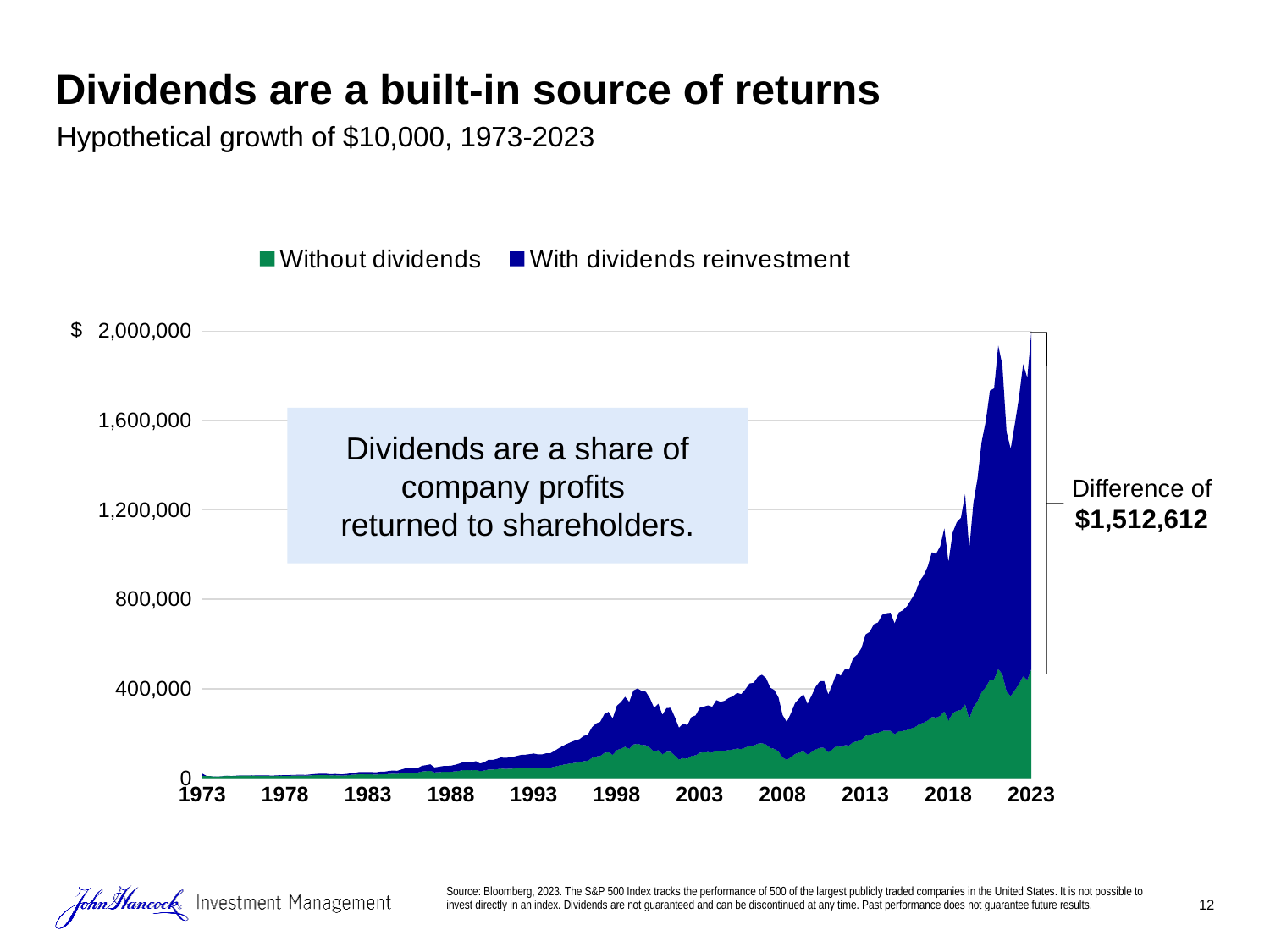

# Dividends are a built-in source of returns
Hypothetical growth of $10,000, 1973-2023

### Chart

| Category | Without dividends  | With dividends reinvestment |
|---|---|---|
| 27029 | 10000.0 | 10000.0 |
| 27119 | 9634.034093655624 | 85.08390634437637 |
| 27210 | 8815.991211670858 | 169.90097582034286 |
| 27302 | 6513.5821368836405 | 221.65766527835785 |
| 27394 | 7028.189734553521 | 340.9297528251718 |
| 27484 | 8545.359776163876 | 511.26228190633265 |
| 27575 | 9758.07077311957 | 684.8574800015012 |
| 27667 | 8597.64023553509 | 704.343802705589 |
| 27759 | 9245.51293591308 | 860.5652991404477 |
| 27850 | 10535.10820208487 | 1082.5674834281435 |
| 27941 | 10689.900794851828 | 1211.5191927663109 |
| 28033 | 10788.312257694444 | 1337.942215477784 |
| 28125 | 11015.8886706905 | 1496.3687348717485 |
| 28215 | 10089.184186749908 | 1492.74684148509 |
| 28306 | 10300.357673395287 | 1661.6749582898428 |
| 28398 | 9895.437403579099 | 1733.2588343849675 |
| 28490 | 9748.8462308328 | 1864.1896419076002 |
| 28580 | 9145.053639401394 | 1892.8257282769664 |
| 28671 | 9792.925731667763 | 2185.294862677727 |
| 28763 | 10511.531745761793 | 2503.6398119700098 |
| 28855 | 9852.382355299746 | 2517.9967791875315 |
| 28945 | 10414.14449964964 | 2830.1796540067207 |
| 29036 | 10549.459207004698 | 3052.080262264757 |
| 29128 | 11206.55749773738 | 3431.1894130733763 |
| 29220 | 11065.091060600866 | 3587.384351151548 |
| 29311 | 10465.399235060515 | 3591.1497449631406 |
| 29402 | 11710.914099372278 | 4233.3352297903875 |
| 29494 | 12861.093393681014 | 4866.834324660278 |
| 29586 | 13916.96066800133 | 5489.651117881278 |
| 29676 | 13941.562798669249 | 5725.214024814901 |
| 29767 | 13450.532872994367 | 5765.064490026869 |
| 29859 | 11909.785581147338 | 5352.179292013156 |
| 29951 | 12562.784348389945 | 5896.731064042546 |
| 30041 | 11477.186687354771 | 5638.723360559159 |
| 30132 | 11236.284734330242 | 5789.429602404194 |
| 30224 | 12344.433526925834 | 6629.117873931307 |
| 30316 | 14417.216472230493 | 8011.657705470383 |
| 30406 | 15680.157817415402 | 8986.18047627939 |
| 30497 | 17233.2075447089 | 10164.875915702174 |
| 30589 | 17024.084924748287 | 10333.254845748812 |
| 30681 | 16907.223421842147 | 10558.839888370861 |
| 30772 | 16317.782511224621 | 10490.47956913411 |
| 30863 | 15702.71277344111 | 10418.416018231115 |
| 30955 | 17027.1618163499 | 11614.337225947434 |
| 31047 | 17144.025264565913 | 12030.300176864996 |
| 31137 | 18519.727574967877 | 13332.34290507696 |
| 31228 | 19666.83151234784 | 14510.761818652121 |
| 31320 | 18665.293232265223 | 14120.967869582393 |
| 31412 | 21658.628690716552 | 16747.466411328784 |
| 31502 | 24489.995091110002 | 19309.460264896537 |
| 31593 | 25713.98321685269 | 20655.86945639431 |
| 31685 | 23712.958123256303 | 19434.81578221112 |
| 31777 | 24825.207975754616 | 20730.64750615433 |
| 31867 | 29902.60132672203 | 25367.520999951503 |
| 31958 | 31163.492163149498 | 26865.399630374315 |
| 32050 | 32991.27147952169 | 28866.761191003017 |
| 32142 | 25328.53916194001 | 22586.785731697426 |
| 32233 | 26539.200814015196 | 24104.634643051002 |
| 32324 | 28036.895445535116 | 25980.060015531 |
| 32416 | 27873.903882809707 | 26326.192723258075 |
| 32508 | 28469.496660613542 | 27403.782985204685 |
| 32598 | 30227.568351412803 | 29606.874353453357 |
| 32689 | 32596.611624363162 | 32519.51566774169 |
| 32781 | 35791.893369577934 | 36297.84353185054 |
| 32873 | 36227.56778220727 | 37349.843724155224 |
| 32963 | 34847.76367027519 | 36516.22969886147 |
| 33054 | 36701.171344900984 | 39152.03180555867 |
| 33146 | 31373.64617899894 | 34054.87295988233 |
| 33238 | 33851.34869197849 | 37442.05836955452 |
| 33328 | 38464.367950713466 | 43184.950031873916 |
| 33419 | 38048.17044909745 | 43413.83979692204 |
| 33511 | 39760.11492319185 | 46058.124820191544 |
| 33603 | 42756.531709508905 | 50257.00451931352 |
| 33694 | 41382.87762734001 | 49281.26692377516 |
| 33785 | 41839.05355349239 | 50549.300634530904 |
| 33877 | 42829.309923826244 | 52472.11048000154 |
| 33969 | 44665.29343906866 | 55435.25569382201 |
| 34059 | 46301.37888370622 | 58170.51372283908 |
| 34150 | 46184.51509597915 | 58795.86983159519 |
| 34242 | 47045.61210049837 | 60647.4671759374 |
| 34334 | 47816.49729775432 | 62372.887363363625 |
| 34424 | 45696.55487558435 | 60314.085578425744 |
| 34515 | 45542.78928515058 | 60914.30239138289 |
| 34607 | 47431.05114900536 | 64230.79002113892 |
| 34699 | 47080.46402947949 | 64563.914336002585 |
| 34789 | 51328.5438385886 | 71186.45641385394 |
| 34880 | 55843.15145898392 | 78366.87943054881 |
| 34972 | 59908.75117448531 | 84967.17140972032 |
| 35064 | 63139.913468695086 | 90457.94251801046 |
| 35155 | 66171.1760074968 | 95670.03901655684 |
| 35246 | 68747.29481391844 | 100358.06873544492 |
| 35338 | 70457.19030427233 | 103876.08354150532 |
| 35430 | 75934.38516393046 | 112929.92987546693 |
| 35520 | 77613.52278228331 | 116313.31806817715 |
| 35611 | 90737.04302557085 | 137046.3056723064 |
| 35703 | 97107.09812159468 | 147737.24074961478 |
| 35795 | 99480.23038129631 | 152395.56227802328 |
| 35885 | 112942.04193324079 | 174068.56431647582 |
| 35976 | 116231.63412476199 | 180256.71029619308 |
| 36068 | 104255.2132848517 | 162741.19955249602 |
| 36160 | 126010.19772334001 | 197848.00626451557 |
| 36250 | 131867.70717301802 | 208126.43689685978 |
| 36341 | 140718.54963601986 | 223239.35738460685 |
| 36433 | 131492.5255092844 | 209738.310350505 |
| 36525 | 150615.02614792512 | 241387.94113151083 |
| 36616 | 153621.69934161517 | 247371.5008847195 |
| 36707 | 149113.2532304255 | 241227.63364632896 |
| 36799 | 147258.80124348486 | 239301.01629650212 |
| 36891 | 135343.88451974385 | 220969.68256564485 |
| 36981 | 118947.17148589421 | 195123.94955039528 |
| 37072 | 125517.13695014919 | 206934.97529325087 |
| 37164 | 106708.31749675736 | 176945.9959838537 |
| 37256 | 117691.71040673977 | 196271.10868125642 |
| 37346 | 117620.67341435686 | 197205.0982439464 |
| 37437 | 101467.35198068133 | 171182.25599706869 |
| 37529 | 83576.05795621903 | 141969.0200241211 |
| 37621 | 90191.57657421438 | 154383.8536360405 |
| 37711 | 86948.12953202093 | 149924.5779343007 |
| 37802 | 99897.54748069851 | 173437.47105235234 |
| 37894 | 102097.89216174725 | 178469.5874574217 |
| 37986 | 113984.13159793144 | 200746.59956701647 |
| 38077 | 115449.62707606026 | 204610.36676890688 |
| 38168 | 116948.75147375563 | 208619.9493223555 |
| 38260 | 114257.56983700088 | 205232.47826835857 |
| 38352 | 124235.34262650668 | 224744.58357160725 |
| 38442 | 121024.13104649293 | 220458.42268925792 |
| 38533 | 122124.76660069593 | 224031.53312557374 |
| 38625 | 125967.28480669366 | 232667.5859798714 |
| 38717 | 127964.3693985977 | 238157.36962728994 |
| 38807 | 132734.71814359154 | 248791.4805381911 |
| 38898 | 130210.52551532644 | 245819.51750644043 |
| 38990 | 136939.64958886316 | 260394.09739868334 |
| 39082 | 145392.09349584306 | 278555.9076871542 |
| 39172 | 145654.85647793437 | 281006.7034787596 |
| 39263 | 154110.4931231418 | 299337.5178776147 |
| 39355 | 156509.07711323572 | 306145.299161704 |
| 39447 | 150523.27794427171 | 296716.3274474278 |
| 39538 | 135592.3102657189 | 269407.3487958481 |
| 39629 | 131214.84488031737 | 262741.2644077708 |
| 39721 | 119565.4634586932 | 241416.74998574005 |
| 39813 | 92594.02301515875 | 189176.61956741565 |
| 39903 | 81790.52966340337 | 168952.0191199197 |
| 39994 | 94241.28680836648 | 196442.19822659856 |
| 40086 | 108362.72202677498 | 227684.56083796584 |
| 40178 | 114310.85821158576 | 242028.92284913207 |
| 40268 | 119880.1427928428 | 255653.97892207262 |
| 40359 | 105659.64152238924 | 226968.81331692095 |
| 40451 | 116986.25145698966 | 253209.97864634206 |
| 40543 | 128922.15690986226 | 281094.39838164346 |
| 40633 | 135912.49690041278 | 298374.5272207111 |
| 40724 | 135380.69827348684 | 299337.130686951 |
| 40816 | 115983.59629554552 | 258447.5308555771 |
| 40908 | 128918.95155066095 | 289756.2887896652 |
| 40999 | 144384.14856498138 | 326988.14539863425 |
| 41090 | 139636.93748556438 | 318764.3629219108 |
| 41182 | 147685.70303799122 | 339831.1144618747 |
| 41274 | 146200.67538229437 | 339477.1739232034 |
| 41364 | 160859.60723638724 | 376326.4508291569 |
| 41455 | 164661.94004737193 | 388157.0261572397 |
| 41547 | 172377.882225458 | 409436.26175166486 |
| 41639 | 189477.8211708363 | 453502.0913919135 |
| 41729 | 191935.92022937618 | 462665.5596041586 |
| 41820 | 200946.29281313522 | 487915.92973196774 |
| 41912 | 202181.95928183364 | 494449.8823258772 |
| 42004 | 211061.2401735649 | 519933.1312448045 |
| 42094 | 211982.27808918743 | 525960.700012784 |
| 42185 | 211492.75759135518 | 528502.2451495235 |
| 42277 | 196824.86718807486 | 495525.9829890081 |
| 42369 | 209527.0942433323 | 531583.0323274153 |
| 42460 | 211147.23752747435 | 539951.8316335818 |
| 42551 | 215156.8709771711 | 554383.464456439 |
| 42643 | 222272.9152436218 | 576910.7378625654 |
| 42735 | 229505.5652541695 | 600240.7599602558 |
| 42825 | 242205.89518789496 | 637873.8358889109 |
| 42916 | 248427.40035451986 | 658830.5686213684 |
| 43008 | 258263.49201529074 | 689642.9577510945 |
| 43100 | 274075.982618438 | 736816.9712576431 |
| 43190 | 270719.2774270549 | 732499.6429378747 |
| 43281 | 278664.69138381066 | 759003.5759403519 |
| 43373 | 298716.4539841047 | 818963.9300544126 |
| 43465 | 256980.804270023 | 709590.9941738035 |
| 43555 | 290558.73770799866 | 807930.5923779379 |
| 43646 | 301564.468991938 | 844202.01376771 |
| 43738 | 305149.9876319513 | 860074.8312538853 |
| 43830 | 331192.5198826797 | 939718.0264094372 |
| 43921 | 264954.01590614376 | 756858.0633127182 |
| 44012 | 317812.34207941947 | 913879.9382109968 |
| 44104 | 344731.0474535463 | 996951.353466804 |
| 44196 | 385030.10690086585 | 1119532.537491215 |
| 44286 | 407246.34406904585 | 1190147.8154820264 |
| 44377 | 440518.37037948694 | 1293452.989813202 |
| 44469 | 441531.56263135973 | 1302496.8314504467 |
| 44561 | 488554.6740515996 | 1447665.649058022 |
| 44651 | 464371.2176860454 | 1382782.9705605335 |
| 44742 | 387982.15237669094 | 1161780.2115621888 |
| 44834 | 367496.6947312017 | 1106482.289611067 |
| 44925 | 393515.46071817074 | 1191748.9369419392 |
| 45016 | 421179.5976066582 | 1282662.576998428 |
| 45107 | 456137.5042080108 | 1396620.4764575597 |
| 45198 | 439488.4853044184 | 1352684.309393388 |
| 45289 | 488886.9910526351 | 1512611.5860658754 |
$

Dividends are a share of company profits
returned to shareholders.
Difference of $1,512,612
Source: Bloomberg, 2023. The S&P 500 Index tracks the performance of 500 of the largest publicly traded companies in the United States. It is not possible to invest directly in an index. Dividends are not guaranteed and can be discontinued at any time. Past performance does not guarantee future results.
12